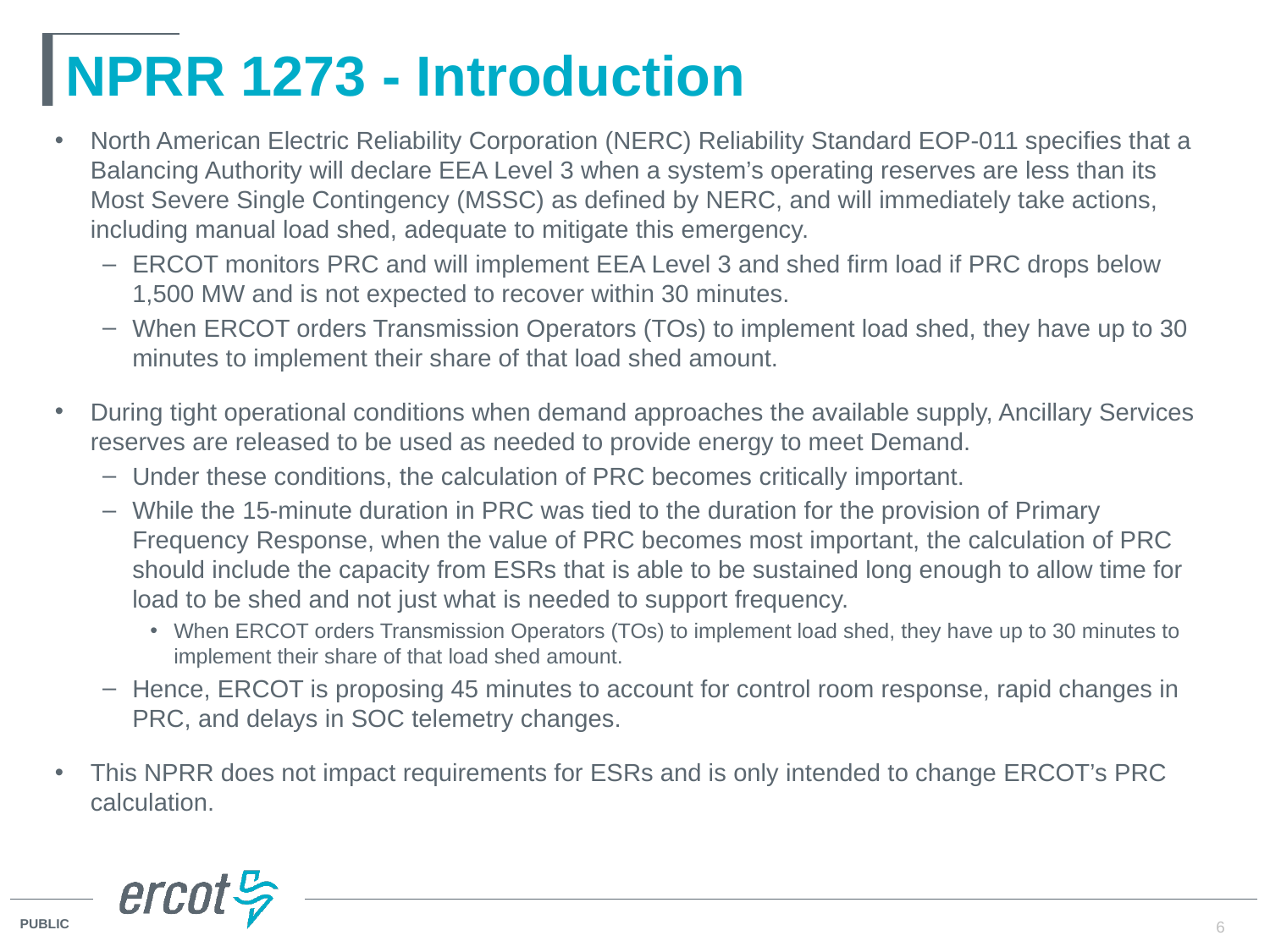

# NPRR 1273 - Introduction
North American Electric Reliability Corporation (NERC) Reliability Standard EOP-011 specifies that a Balancing Authority will declare EEA Level 3 when a system’s operating reserves are less than its Most Severe Single Contingency (MSSC) as defined by NERC, and will immediately take actions, including manual load shed, adequate to mitigate this emergency.
ERCOT monitors PRC and will implement EEA Level 3 and shed firm load if PRC drops below 1,500 MW and is not expected to recover within 30 minutes.
When ERCOT orders Transmission Operators (TOs) to implement load shed, they have up to 30 minutes to implement their share of that load shed amount.

During tight operational conditions when demand approaches the available supply, Ancillary Services reserves are released to be used as needed to provide energy to meet Demand.
Under these conditions, the calculation of PRC becomes critically important.
While the 15-minute duration in PRC was tied to the duration for the provision of Primary Frequency Response, when the value of PRC becomes most important, the calculation of PRC should include the capacity from ESRs that is able to be sustained long enough to allow time for load to be shed and not just what is needed to support frequency.
When ERCOT orders Transmission Operators (TOs) to implement load shed, they have up to 30 minutes to implement their share of that load shed amount.
Hence, ERCOT is proposing 45 minutes to account for control room response, rapid changes in PRC, and delays in SOC telemetry changes.

This NPRR does not impact requirements for ESRs and is only intended to change ERCOT’s PRC calculation.

6